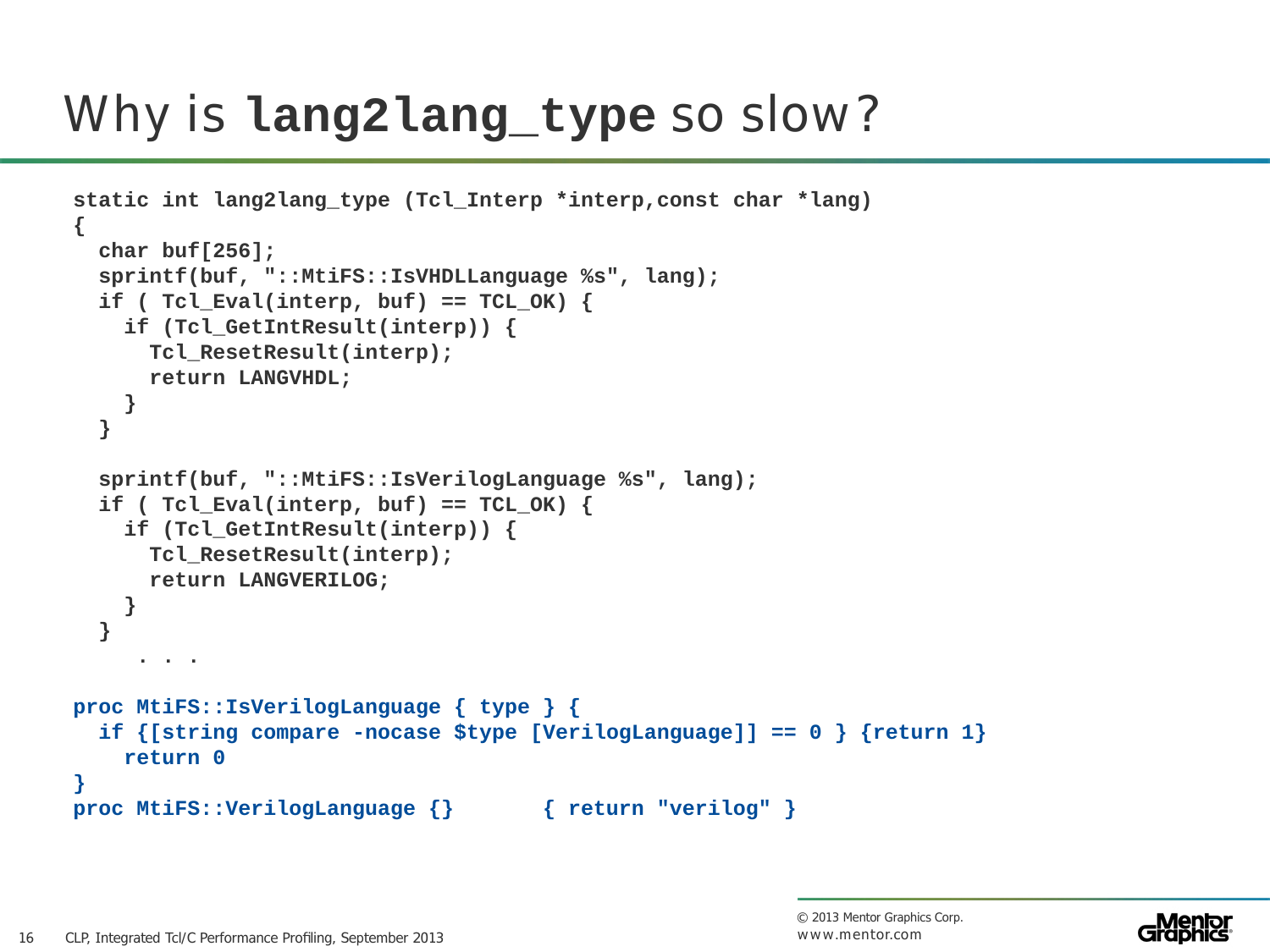

# Why is lang2lang_type so slow?
static int lang2lang_type (Tcl_Interp *interp,const char *lang)
{
  char buf[256];
  sprintf(buf, "::MtiFS::IsVHDLLanguage %s", lang);
  if ( Tcl_Eval(interp, buf) == TCL_OK) {
    if (Tcl_GetIntResult(interp)) {
      Tcl_ResetResult(interp);
      return LANGVHDL;
    }
  }

  sprintf(buf, "::MtiFS::IsVerilogLanguage %s", lang);
  if ( Tcl_Eval(interp, buf) == TCL_OK) {
    if (Tcl_GetIntResult(interp)) {
      Tcl_ResetResult(interp);
      return LANGVERILOG;
    }
  }
     . . .

proc MtiFS::IsVerilogLanguage { type } {
  if {[string compare -nocase $type [VerilogLanguage]] == 0 } {return 1}
    return 0
}
proc MtiFS::VerilogLanguage {}       { return "verilog" }

CLP, Integrated Tcl/C Performance Profiling, September 2013
16